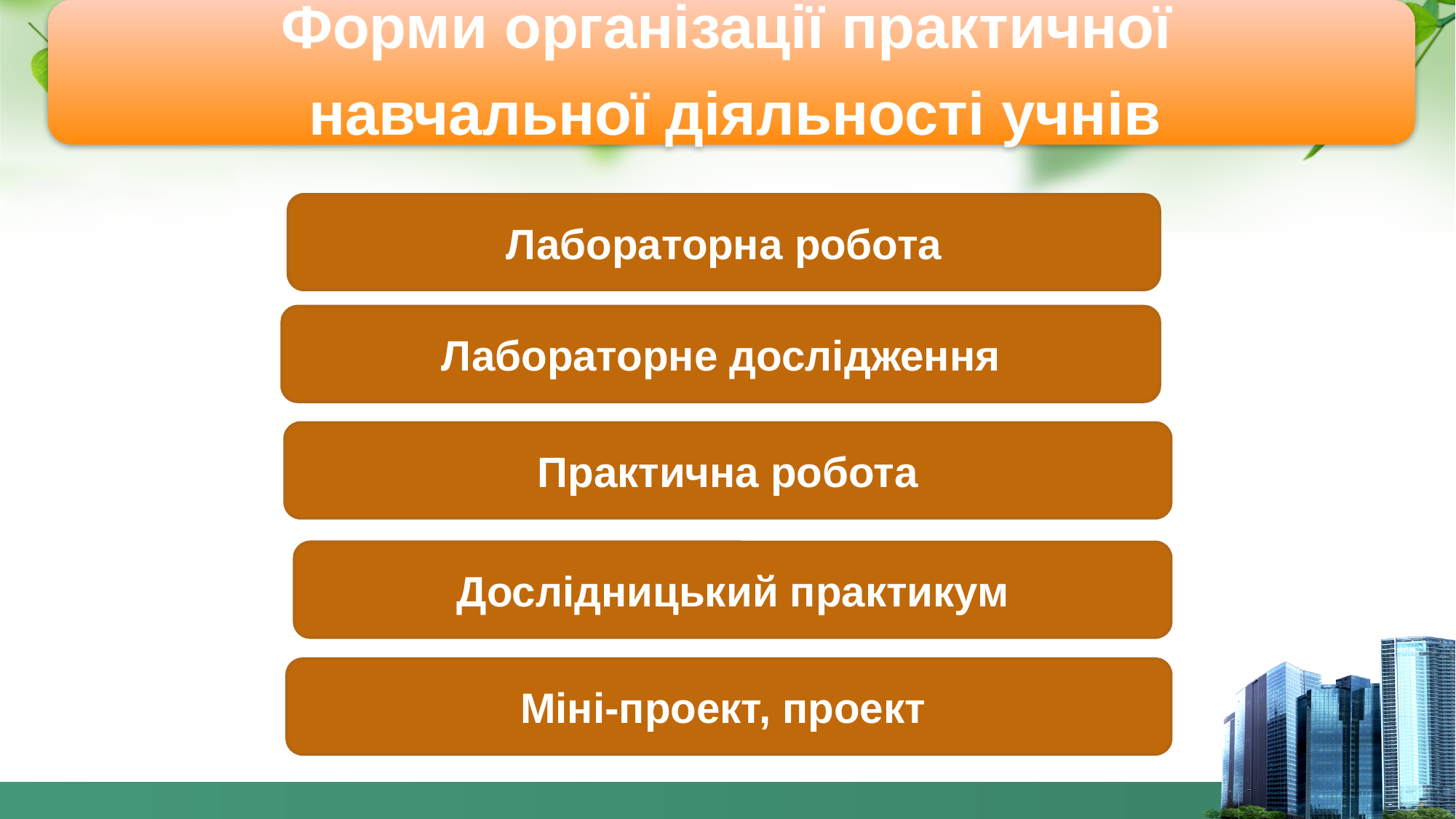

Форми організації практичної
навчальної діяльності учнів

Лабораторна робота
Лабораторне дослідження
Практична робота
Дослідницький практикум
Міні-проект, проект